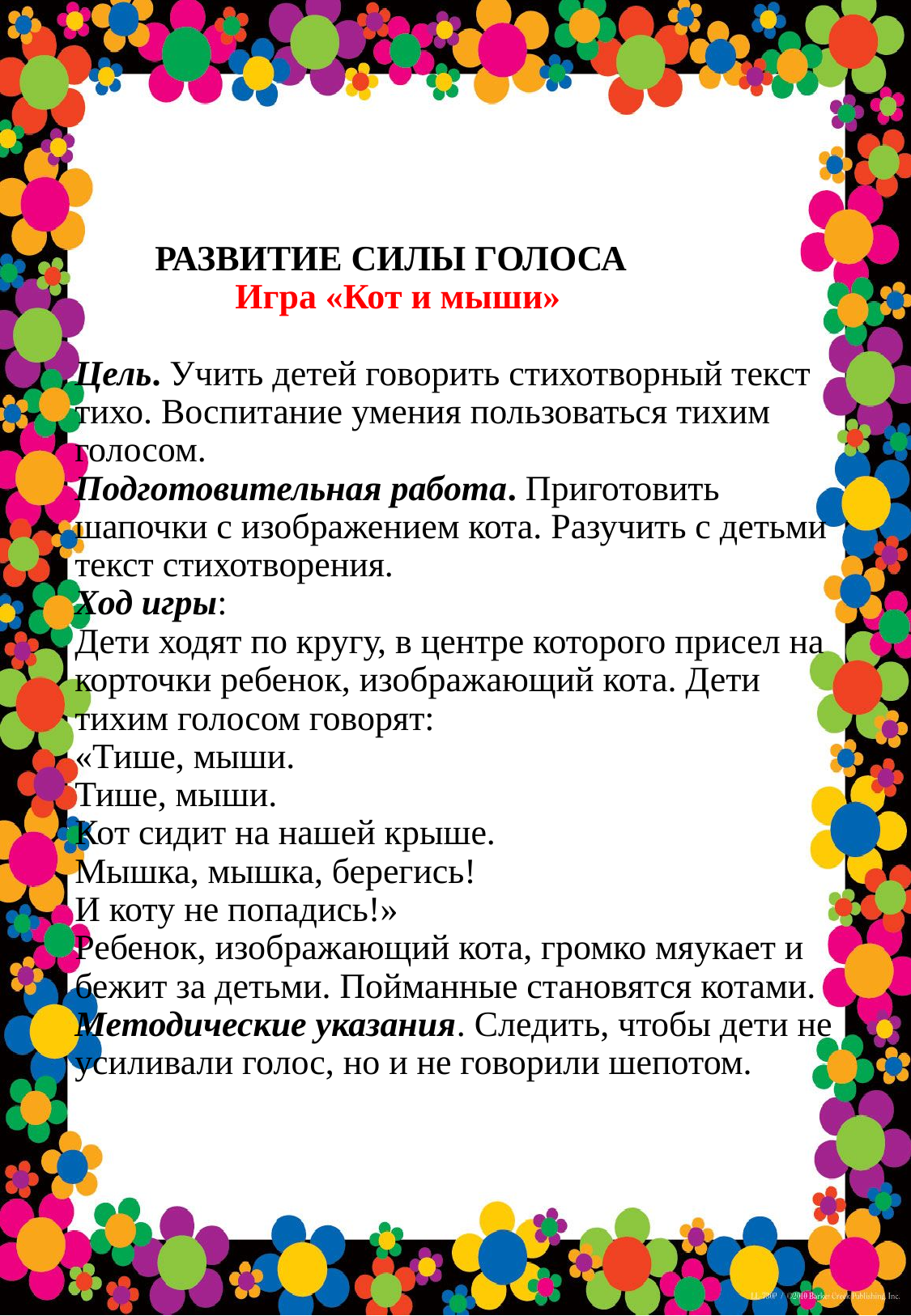

# РАЗВИТИЕ СИЛЫ ГОЛОСА Игра «Кот и мыши» Цель. Учить детей говорить стихотворный текст тихо. Воспитание умения пользоваться тихим голосом. Подготовительная работа. Приготовить шапочки с изображением кота. Разучить с детьми текст стихотворения. Ход игры: Дети ходят по кругу, в центре которого присел на корточки ребенок, изображающий кота. Дети тихим голосом говорят: «Тише, мыши. Тише, мыши. Кот сидит на нашей крыше.             Мышка, мышка, берегись! И коту не попадись!» Ребенок, изображающий кота, громко мяукает и бежит за детьми. Пойманные становятся котами. Методические указания. Следить, чтобы дети не усиливали голос, но и не говорили шепотом.